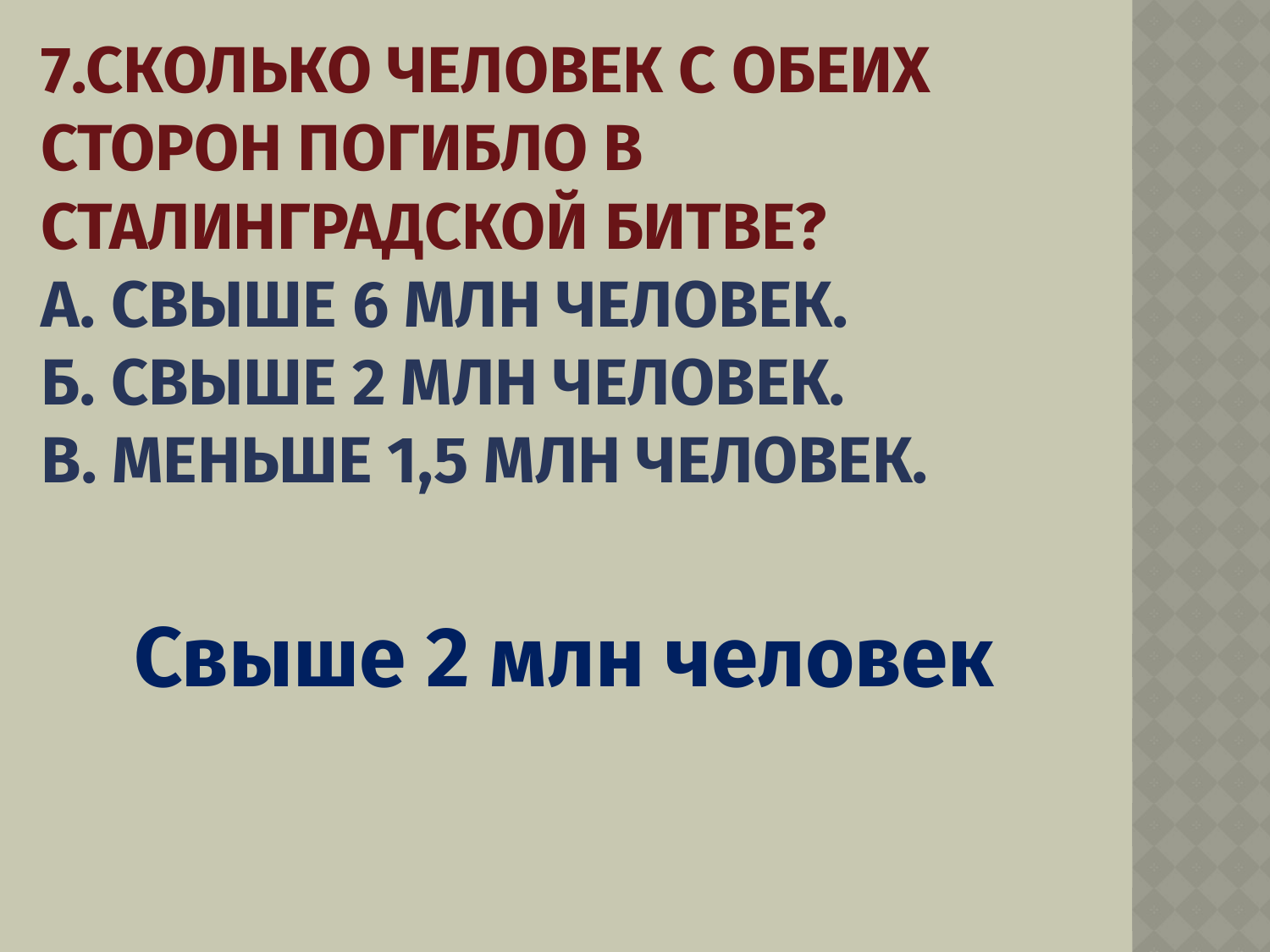

# 7.Сколько человек с обеих сторон погибло в Сталинградской битве? А. свыше 6 млн человек. Б. свыше 2 млн человек. В. меньше 1,5 млн человек.
Свыше 2 млн человек